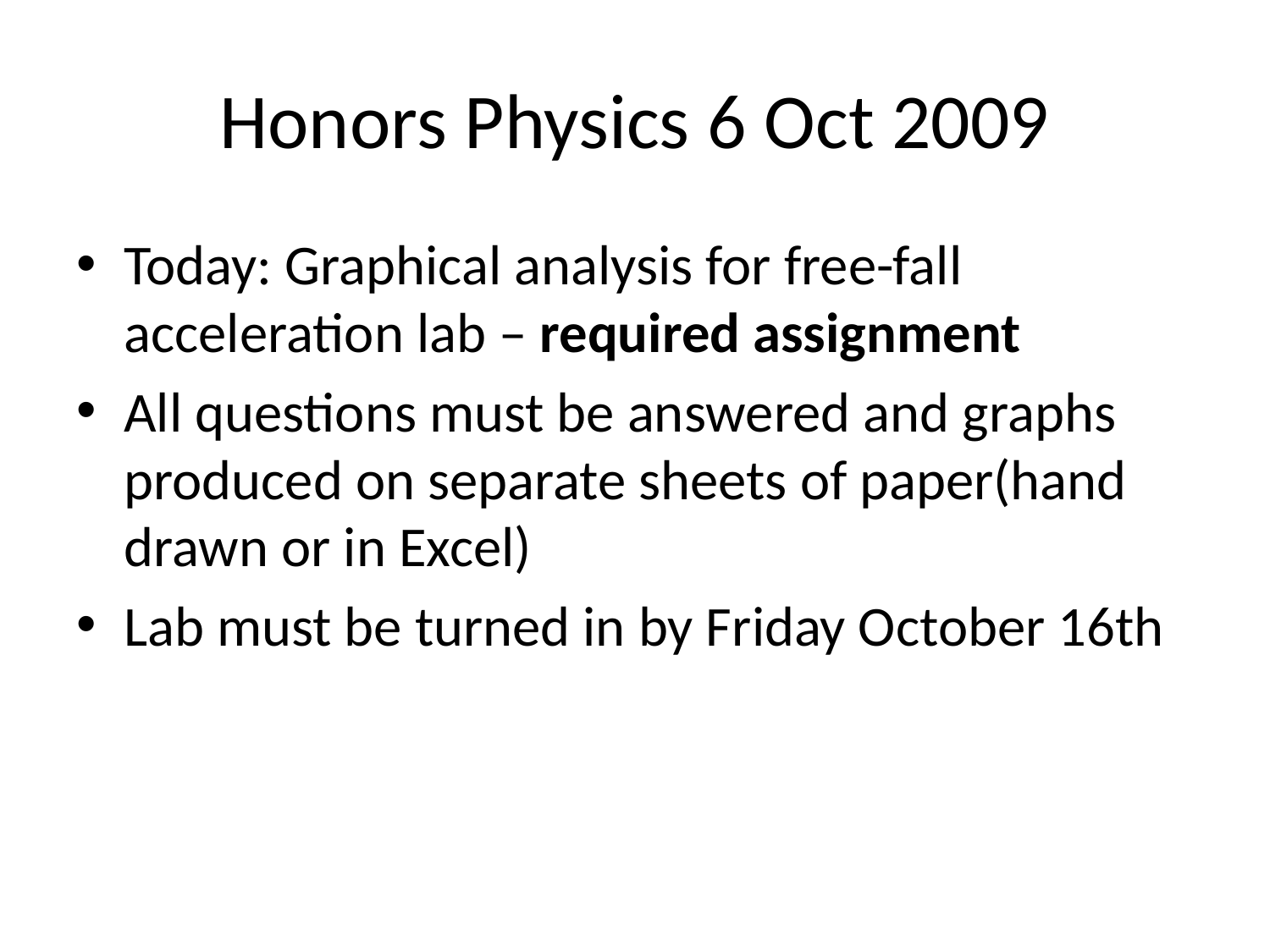

# Honors Physics 6 Oct 2009
Today: Graphical analysis for free-fall acceleration lab – required assignment
All questions must be answered and graphs produced on separate sheets of paper(hand drawn or in Excel)
Lab must be turned in by Friday October 16th